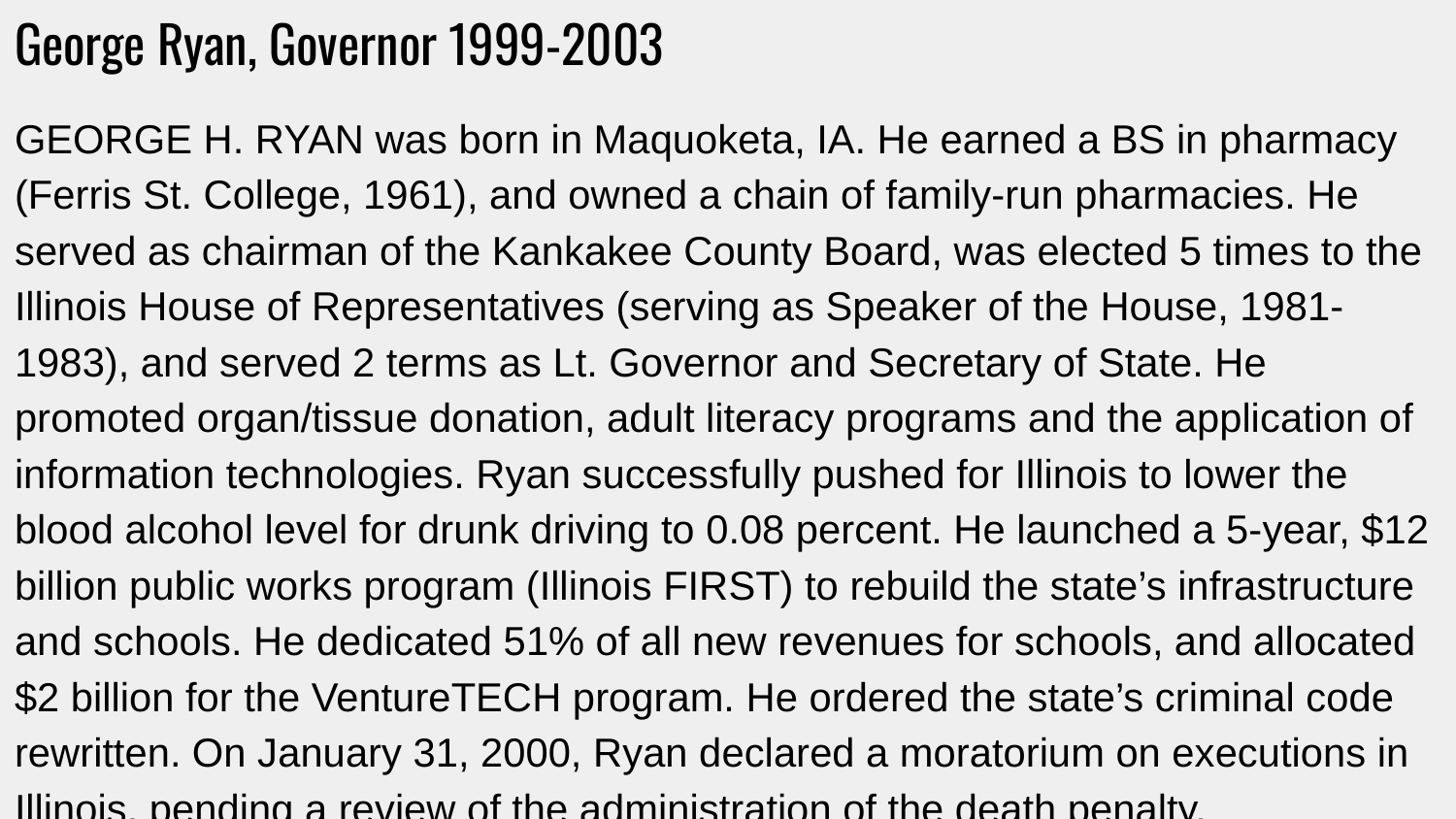

# George Ryan, Governor 1999-2003
GEORGE H. RYAN was born in Maquoketa, IA. He earned a BS in pharmacy  (Ferris St. College, 1961), and owned a chain of family-run pharmacies. He served as chairman of the Kankakee County Board, was elected 5 times to the Illinois House of Representatives (serving as Speaker of the House, 1981-1983), and served 2 terms as Lt. Governor and Secretary of State. He promoted organ/tissue donation, adult literacy programs and the application of information technologies. Ryan successfully pushed for Illinois to lower the blood alcohol level for drunk driving to 0.08 percent. He launched a 5-year, $12 billion public works program (Illinois FIRST) to rebuild the state’s infrastructure and schools. He dedicated 51% of all new revenues for schools, and allocated $2 billion for the VentureTECH program. He ordered the state’s criminal code rewritten. On January 31, 2000, Ryan declared a moratorium on executions in Illinois, pending a review of the administration of the death penalty.